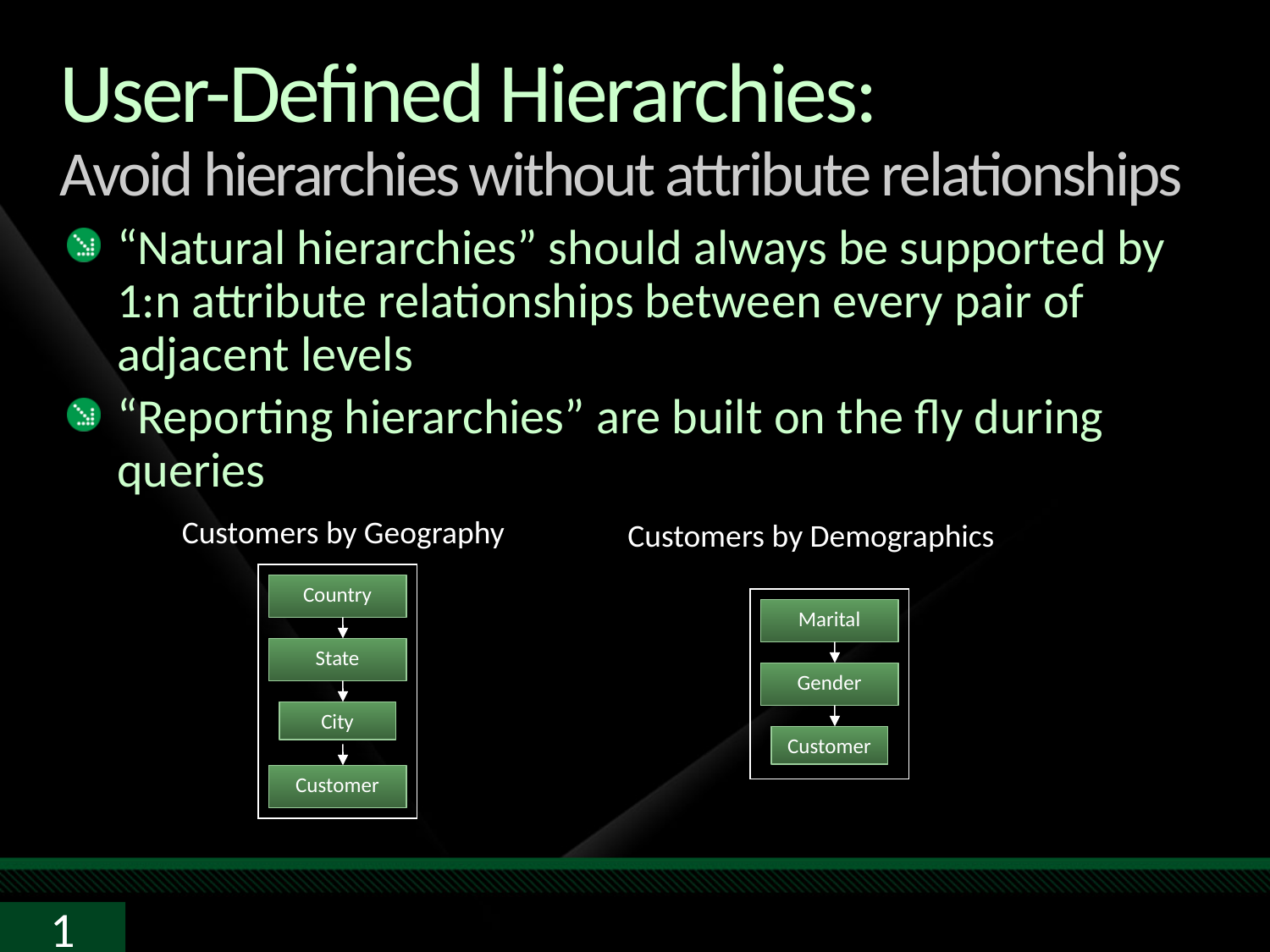

# User-Defined Hierarchies: Avoid hierarchies without attribute relationships
“Natural hierarchies” should always be supported by 1:n attribute relationships between every pair of adjacent levels
“Reporting hierarchies” are built on the fly during queries

Customers by Geography
Customers by Demographics

Country

Marital

State

Gender

City

Customer

Customer
1